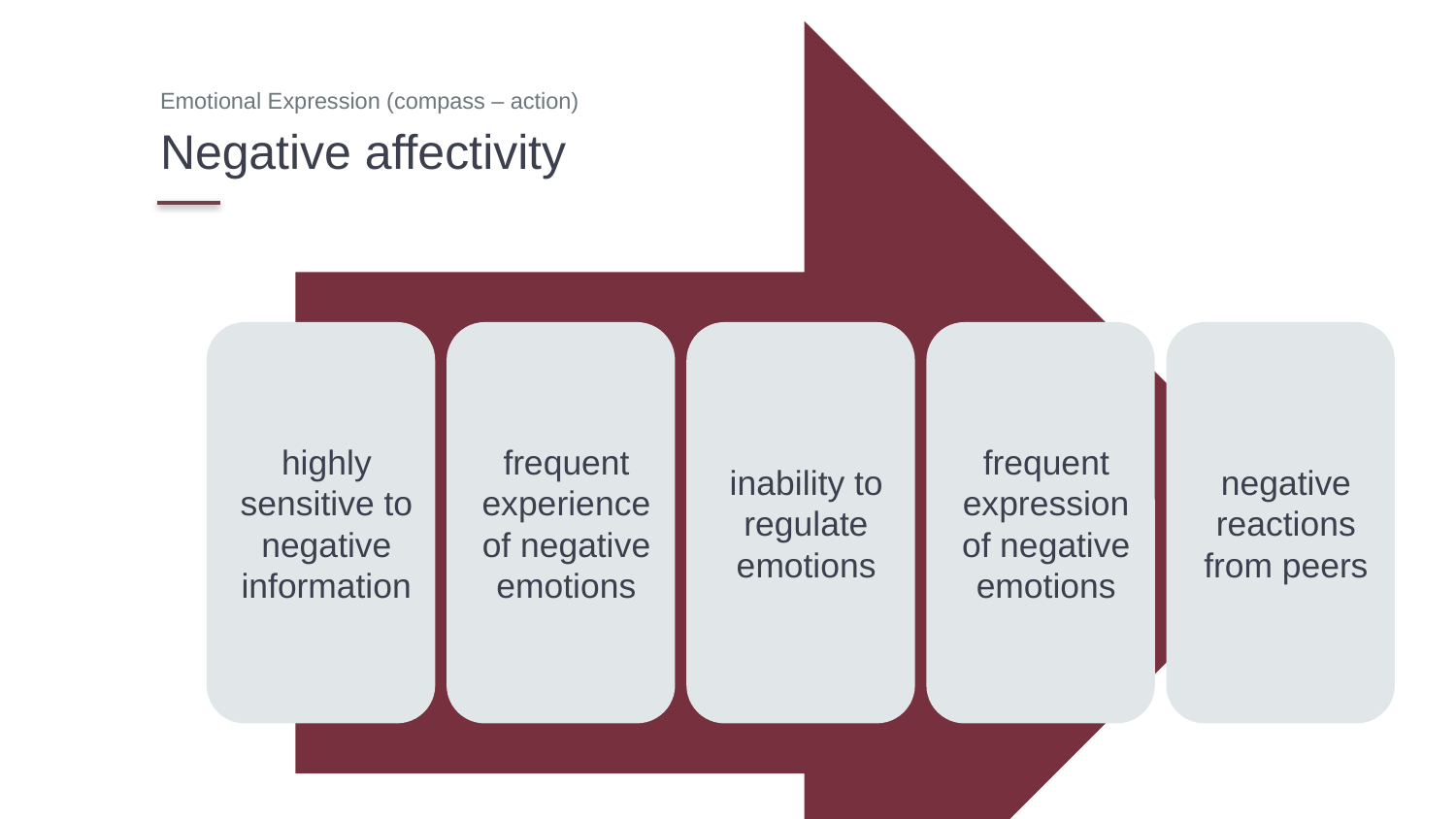

highly sensitive to negative information
frequent experience of negative emotions
inability to regulate emotions
frequent expression of negative emotions
negative reactions from peers
Emotional Expression (compass – action)
# Negative affectivity